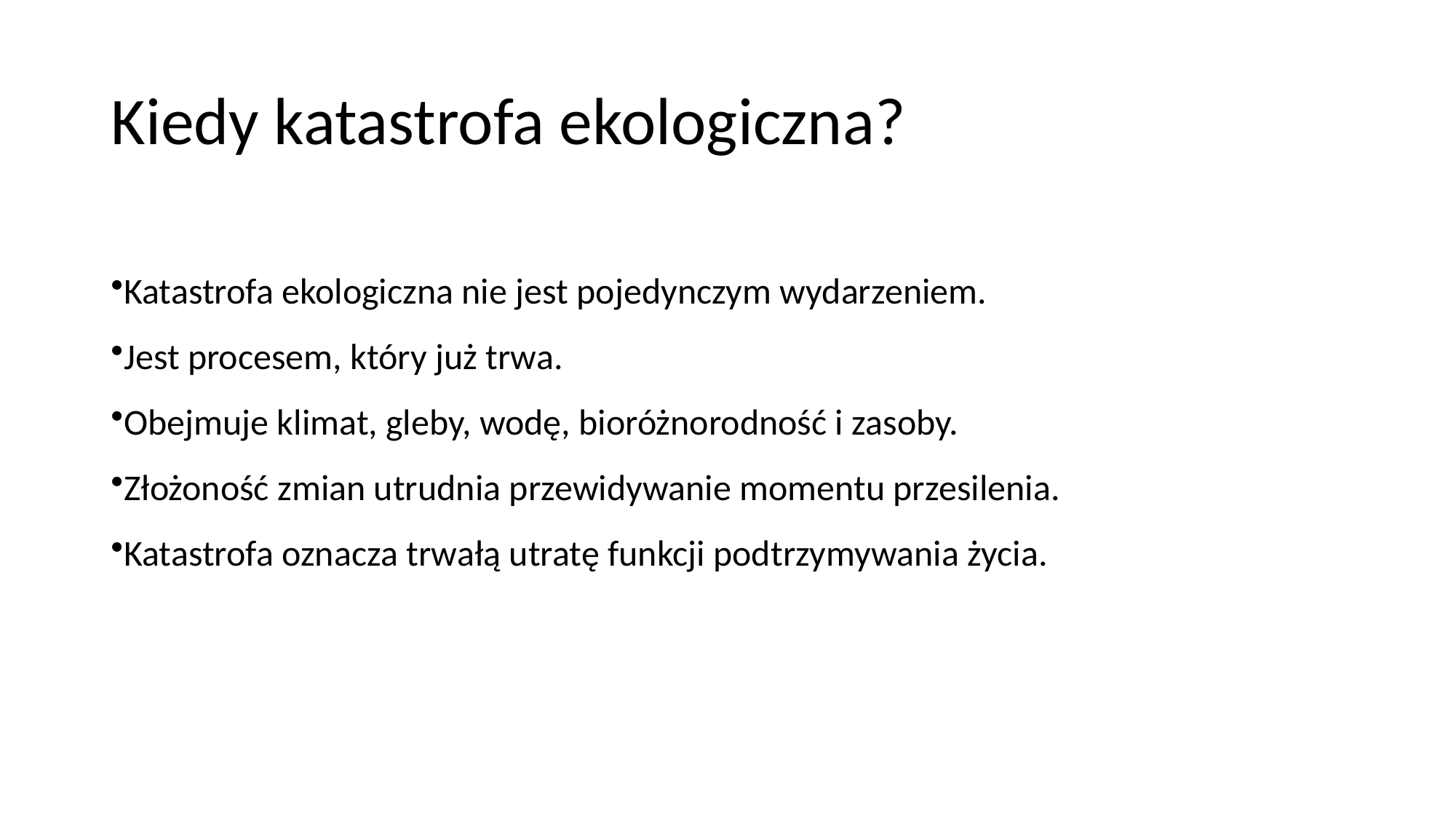

# Kiedy katastrofa ekologiczna?
Katastrofa ekologiczna nie jest pojedynczym wydarzeniem.
Jest procesem, który już trwa.
Obejmuje klimat, gleby, wodę, bioróżnorodność i zasoby.
Złożoność zmian utrudnia przewidywanie momentu przesilenia.
Katastrofa oznacza trwałą utratę funkcji podtrzymywania życia.